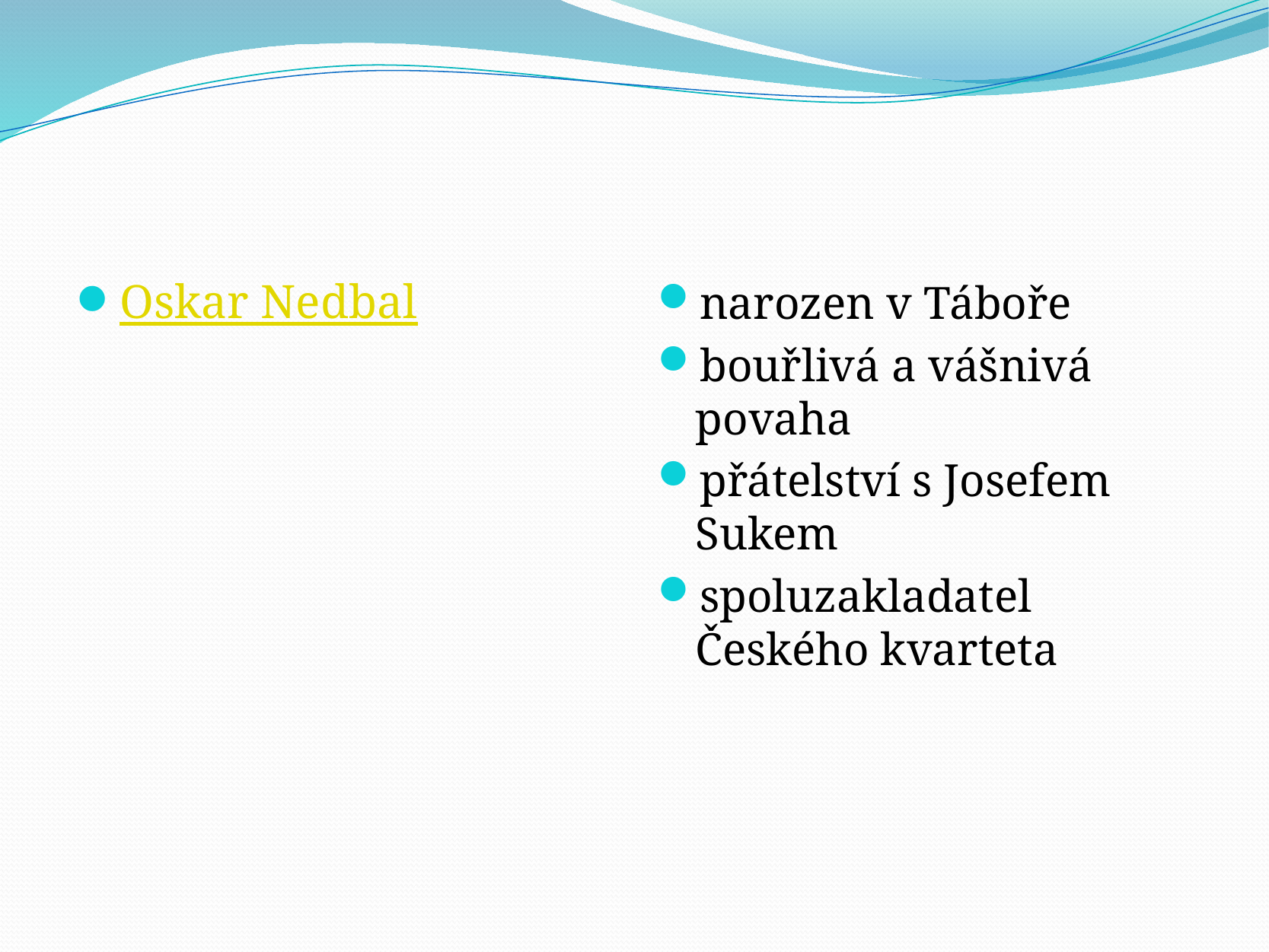

#
Oskar Nedbal
narozen v Táboře
bouřlivá a vášnivá povaha
přátelství s Josefem Sukem
spoluzakladatel Českého kvarteta